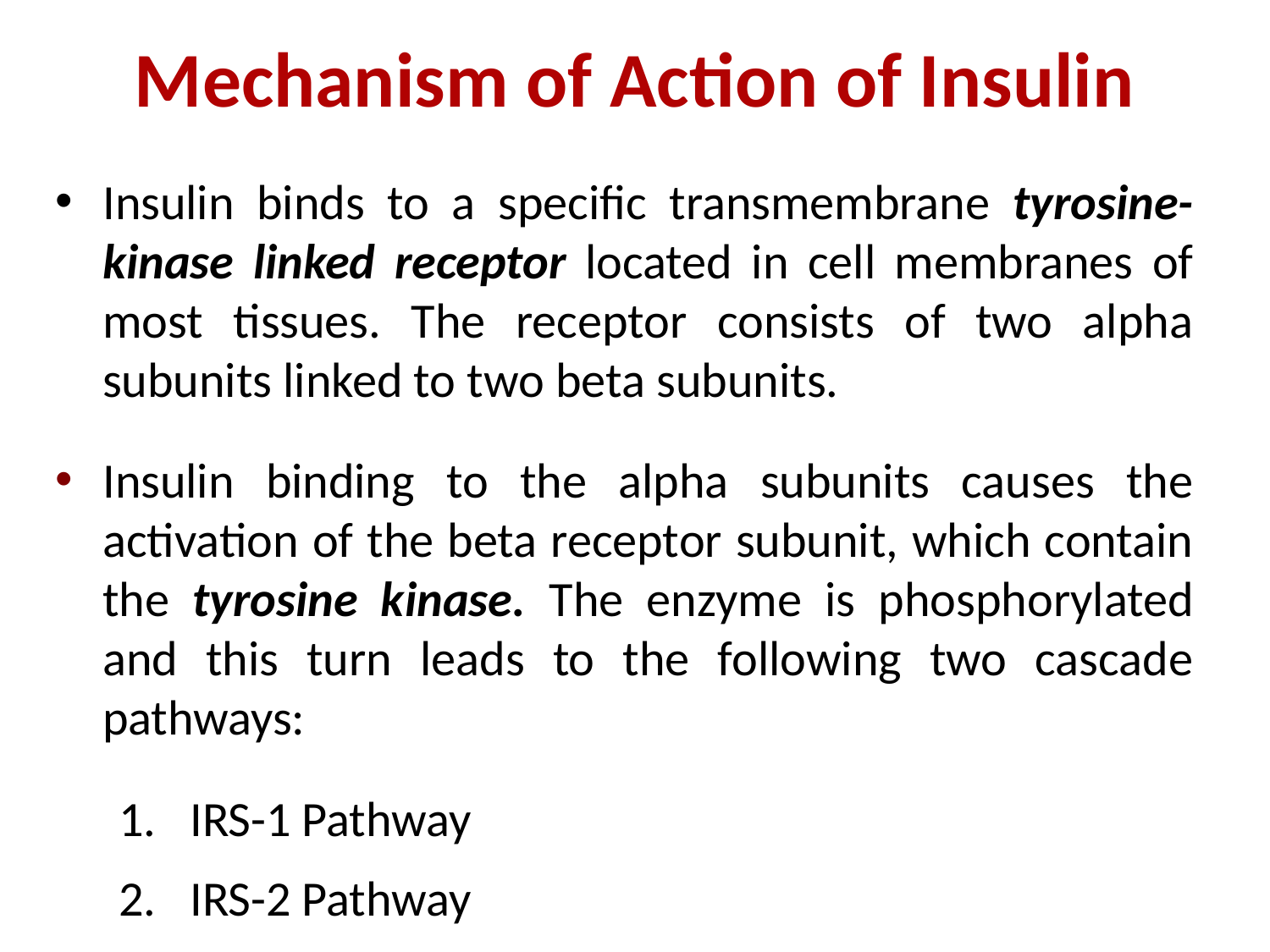

# Mechanism of Action of Insulin
Insulin binds to a specific transmembrane tyrosine-kinase linked receptor located in cell membranes of most tissues. The receptor consists of two alpha subunits linked to two beta subunits.
Insulin binding to the alpha subunits causes the activation of the beta receptor subunit, which contain the tyrosine kinase. The enzyme is phosphorylated and this turn leads to the following two cascade pathways:
IRS-1 Pathway
IRS-2 Pathway